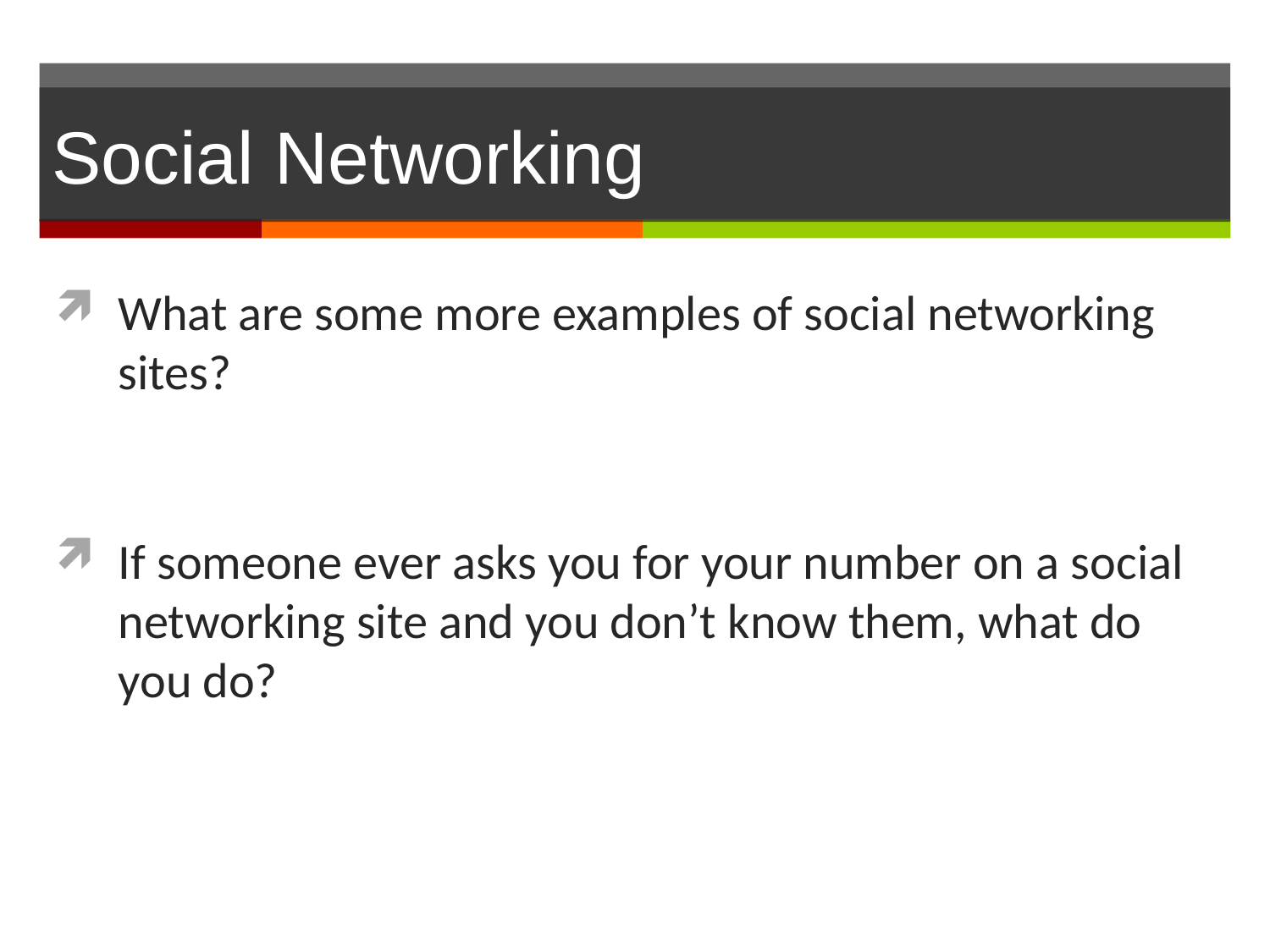

# Social Networking
What are some more examples of social networking sites?

If someone ever asks you for your number on a social networking site and you don’t know them, what do you do?